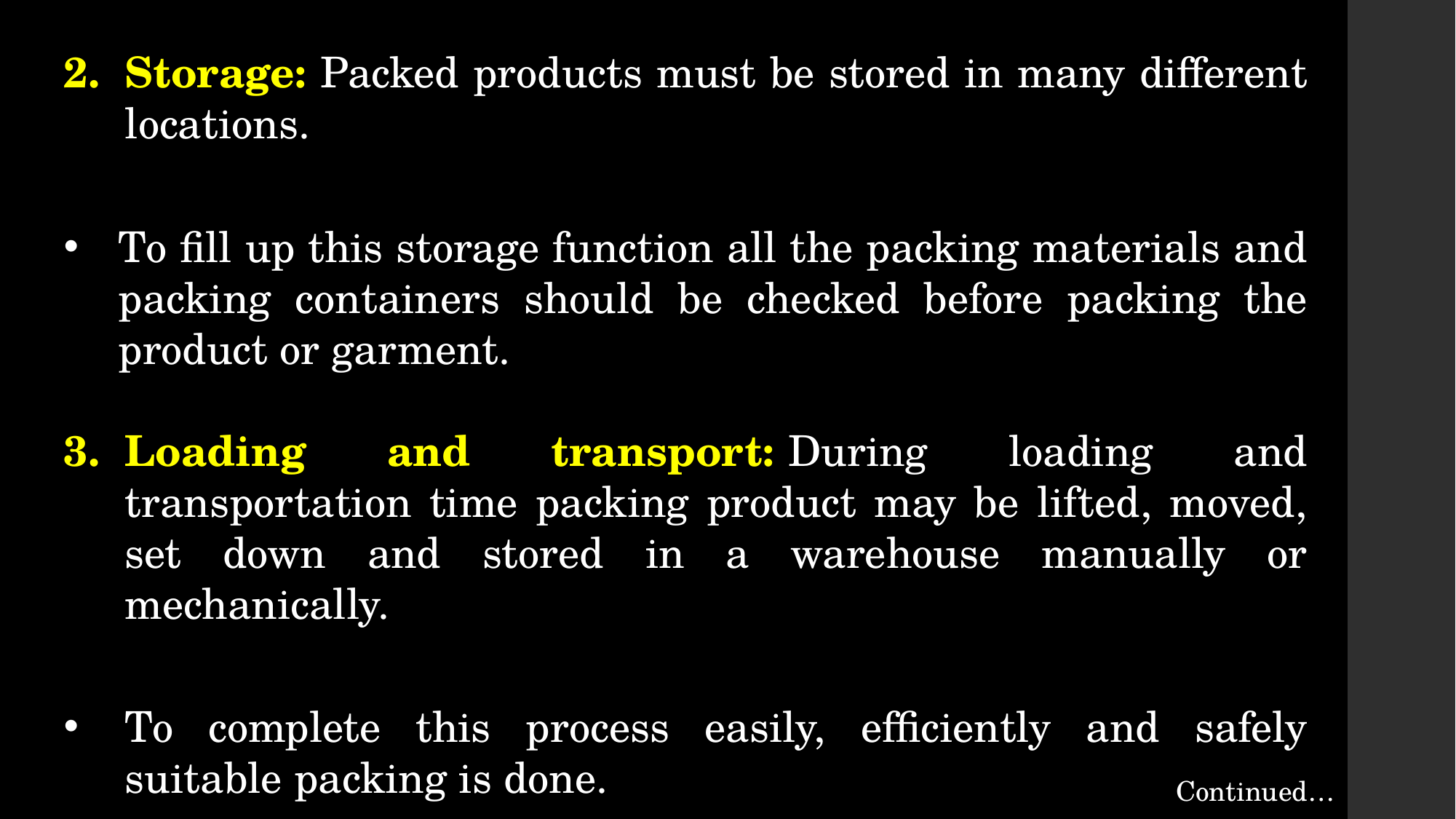

Storage: Packed products must be stored in many different locations.

To fill up this storage function all the packing materials and packing containers should be checked before packing the product or garment.

Loading and transport: During loading and transportation time packing product may be lifted, moved, set down and stored in a warehouse manually or mechanically.

To complete this process easily, efficiently and safely suitable packing is done.
Continued…